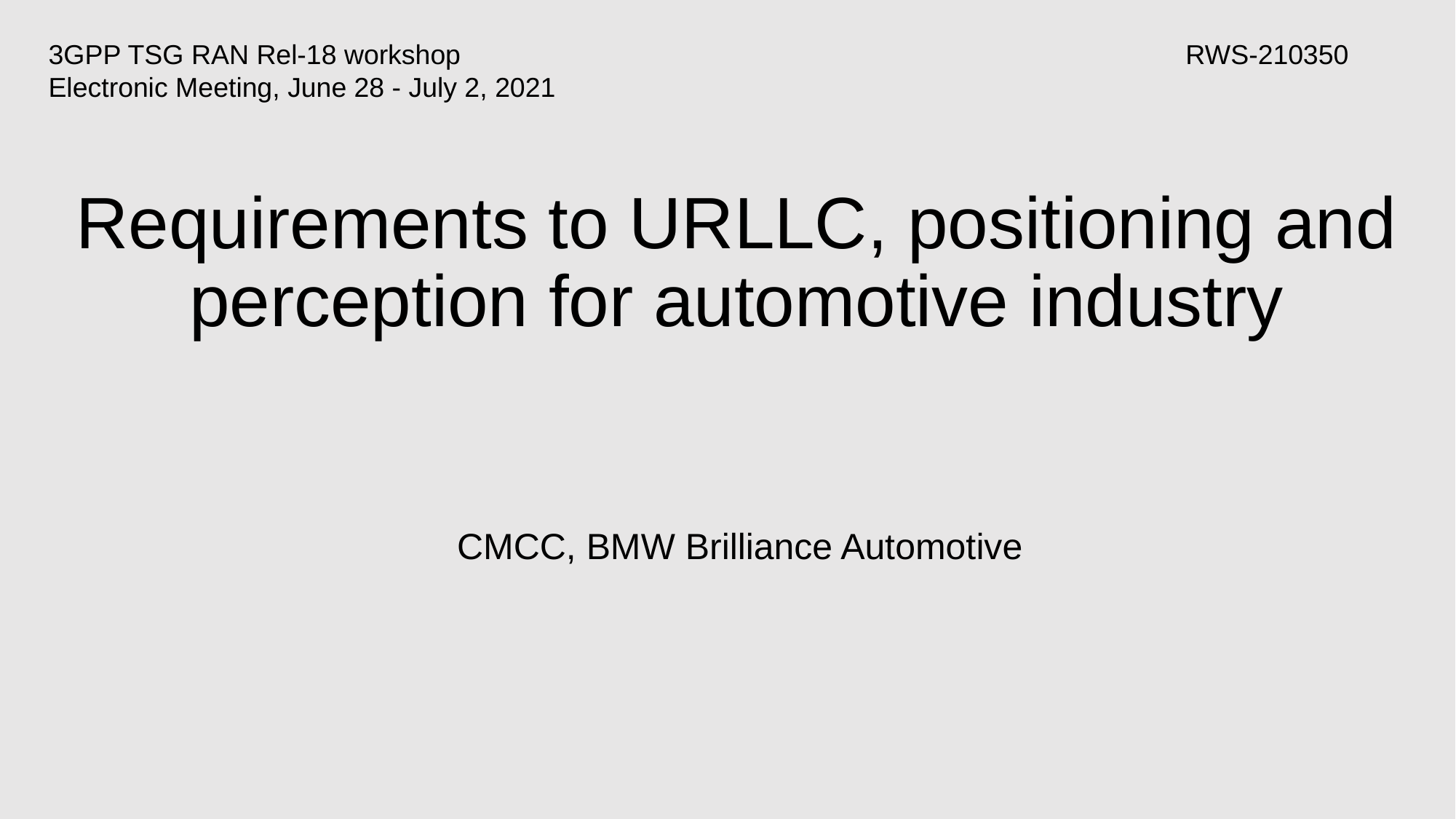

3GPP TSG RAN Rel-18 workshop							      RWS-210350
Electronic Meeting, June 28 - July 2, 2021
# Requirements to URLLC, positioning and perception for automotive industry
CMCC, BMW Brilliance Automotive